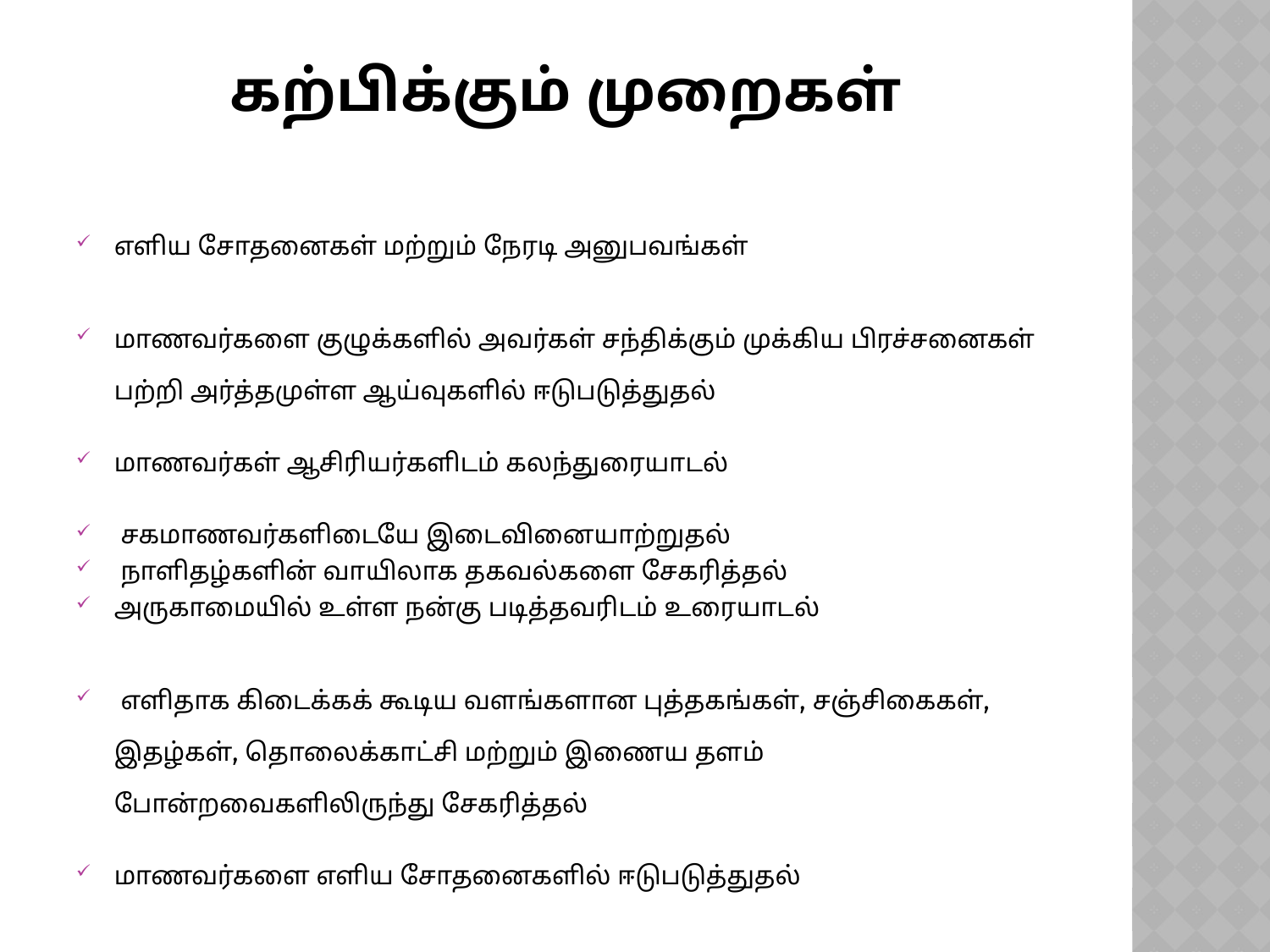

# கற்பிக்கும் முறைகள்
எளிய சோதனைகள் மற்றும் நேரடி அனுபவங்கள்

மாணவர்களை குழுக்களில் அவர்கள் சந்திக்கும் முக்கிய பிரச்சனைகள் பற்றி அர்த்தமுள்ள ஆய்வுகளில் ஈடுபடுத்துதல்

மாணவர்கள் ஆசிரியர்களிடம் கலந்துரையாடல்

 சகமாணவர்களிடையே இடைவினையாற்றுதல்
 நாளிதழ்களின் வாயிலாக தகவல்களை சேகரித்தல்
அருகாமையில் உள்ள நன்கு படித்தவரிடம் உரையாடல்

 எளிதாக கிடைக்கக் கூடிய வளங்களான புத்தகங்கள், சஞ்சிகைகள், இதழ்கள், தொலைக்காட்சி மற்றும் இணைய தளம்  போன்றவைகளிலிருந்து சேகரித்தல்

மாணவர்களை எளிய சோதனைகளில் ஈடுபடுத்துதல்